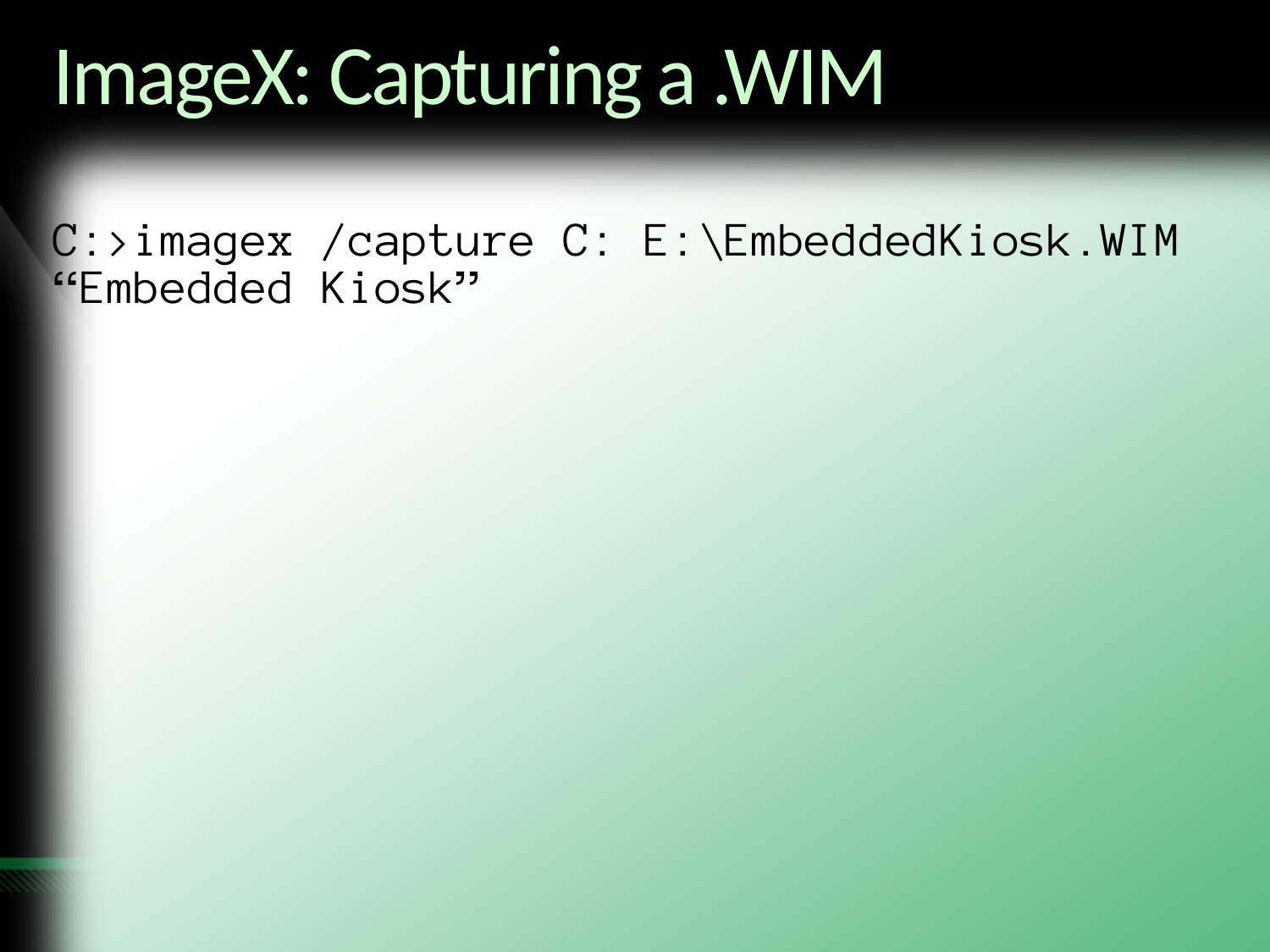

# ImageX: Capturing a .WIM
C:>imagex /capture C: E:\EmbeddedKiosk.WIM “Embedded Kiosk”